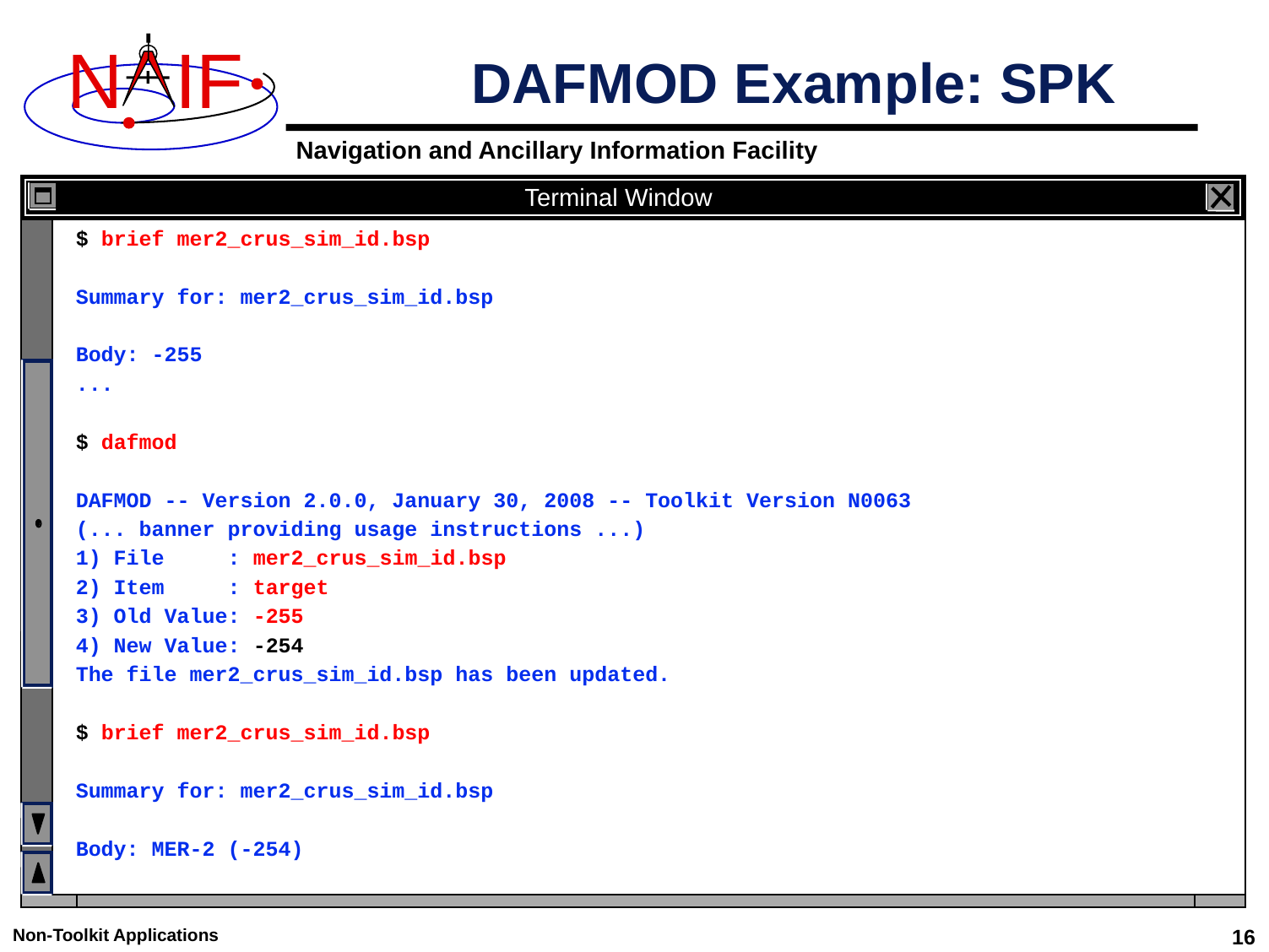

# DAFMOD Example: SPK

Terminal Window

$ brief mer2_crus_sim_id.bsp

Summary for: mer2_crus_sim_id.bsp

Body: -255
...

$ dafmod

DAFMOD -- Version 2.0.0, January 30, 2008 -- Toolkit Version N0063
(... banner providing usage instructions ...)
1) File     : mer2_crus_sim_id.bsp
2) Item     : target
3) Old Value: -255
4) New Value: -254
The file mer2_crus_sim_id.bsp has been updated.

$ brief mer2_crus_sim_id.bsp

Summary for: mer2_crus_sim_id.bsp

Body: MER-2 (-254)
Non-Toolkit Applications
16